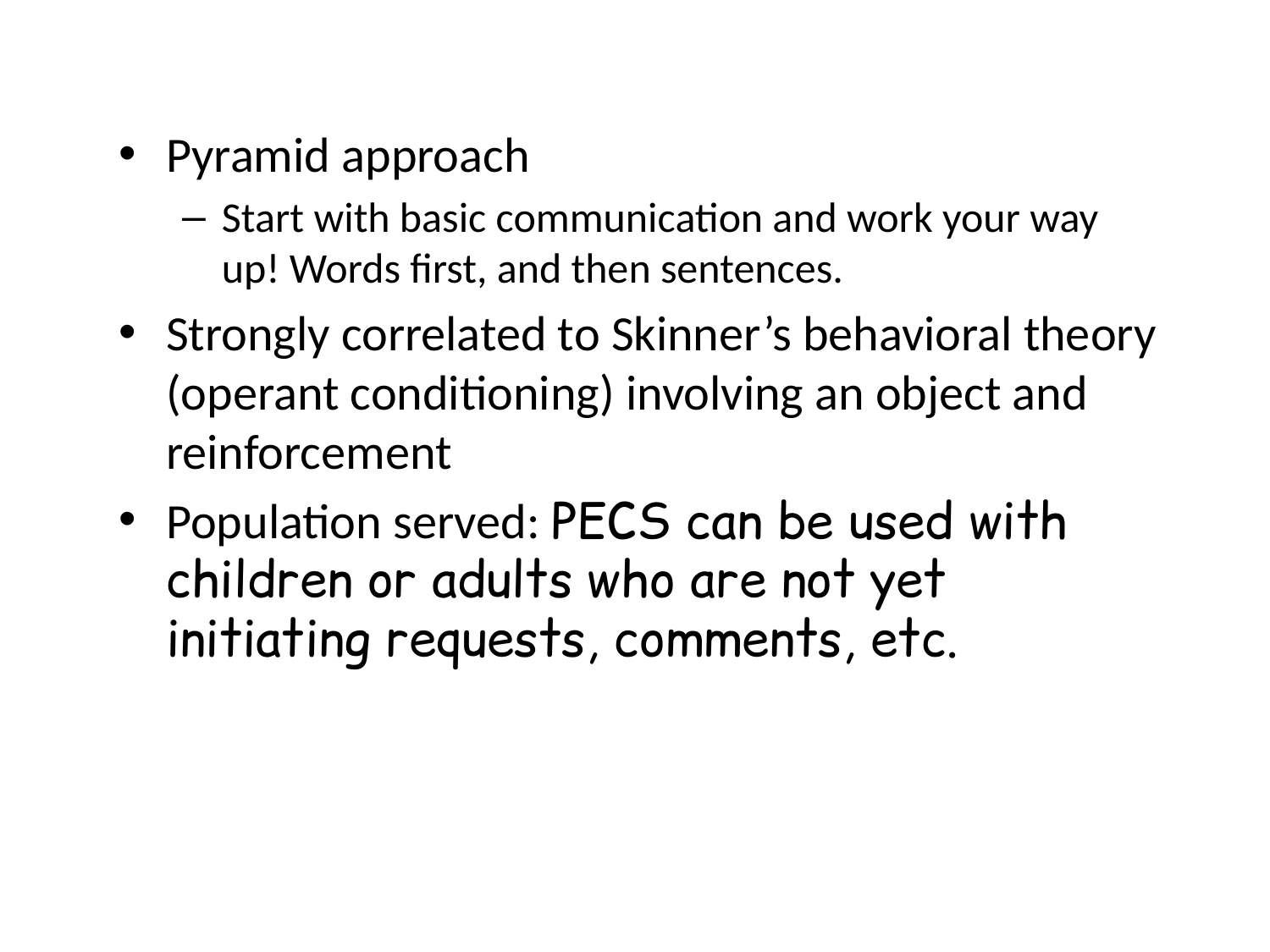

Pyramid approach
Start with basic communication and work your way up! Words first, and then sentences.
Strongly correlated to Skinner’s behavioral theory (operant conditioning) involving an object and reinforcement
Population served: PECS can be used with children or adults who are not yet initiating requests, comments, etc.